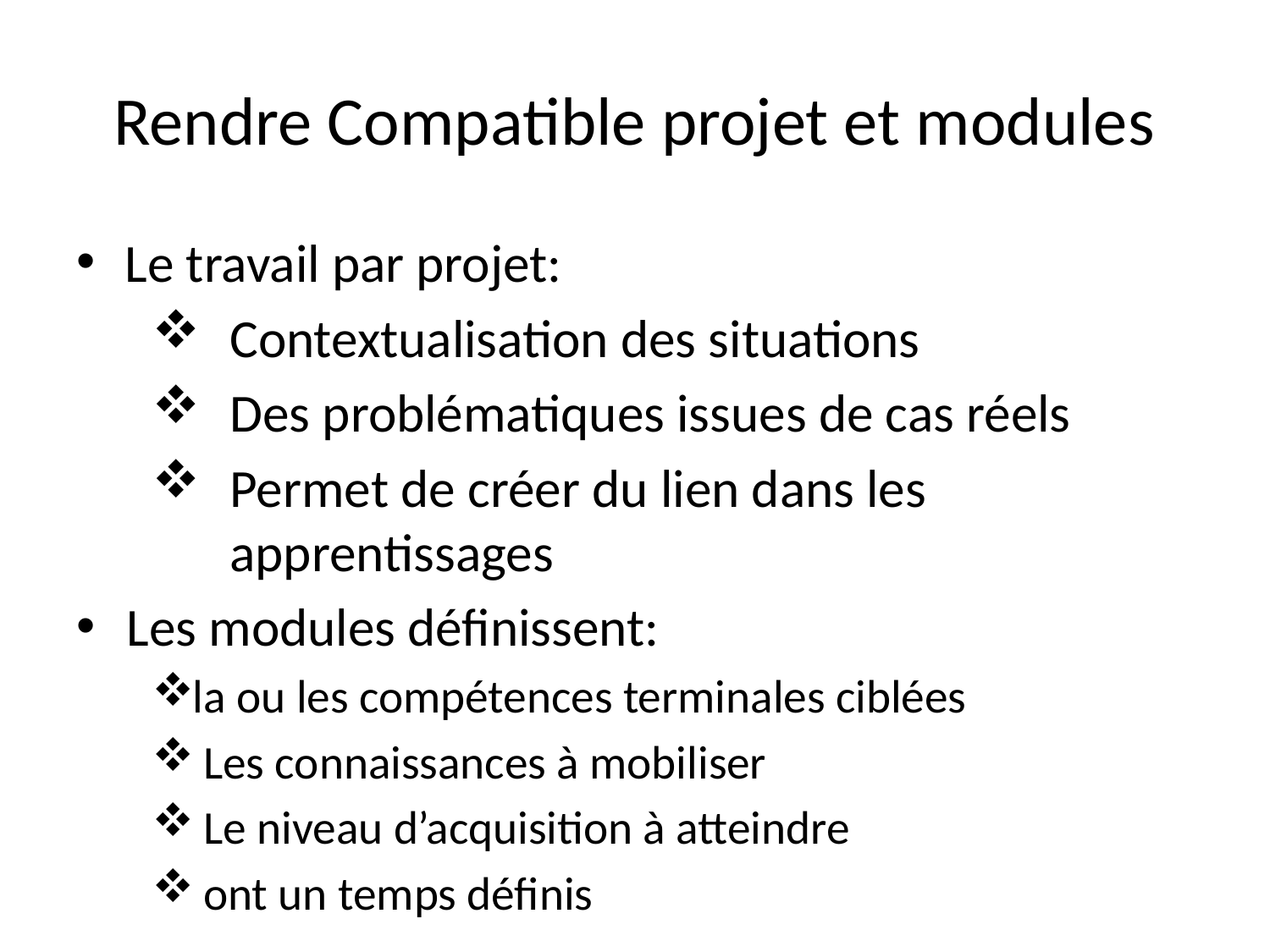

# Rendre Compatible projet et modules
Le travail par projet:
Contextualisation des situations
Des problématiques issues de cas réels
Permet de créer du lien dans les apprentissages
Les modules définissent:
la ou les compétences terminales ciblées
 Les connaissances à mobiliser
 Le niveau d’acquisition à atteindre
 ont un temps définis